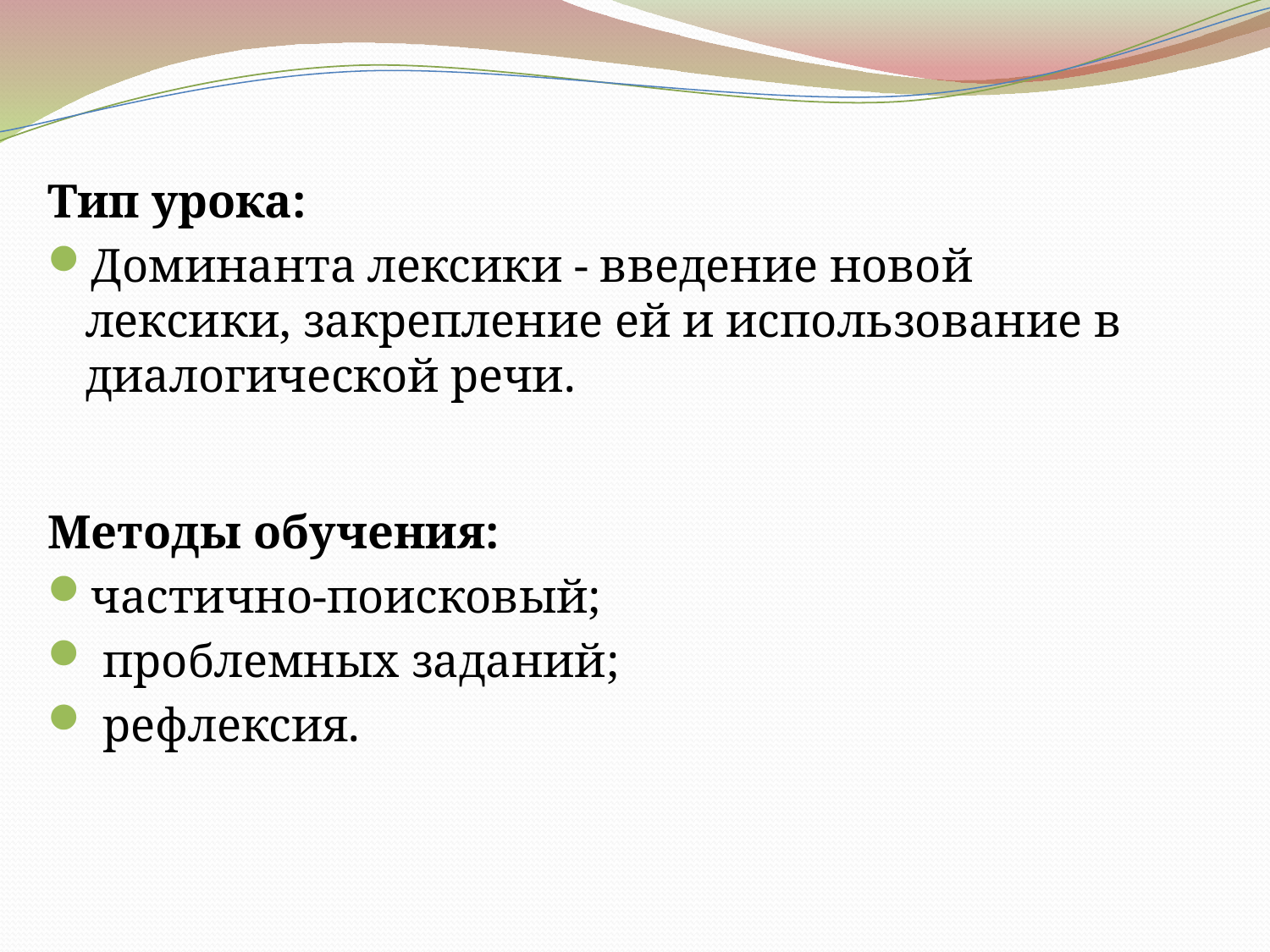

Тип урока:
Доминанта лексики - введение новой лексики, закрепление ей и использование в диалогической речи.

Методы обучения:
частично-поисковый;
 проблемных заданий;
 рефлексия.